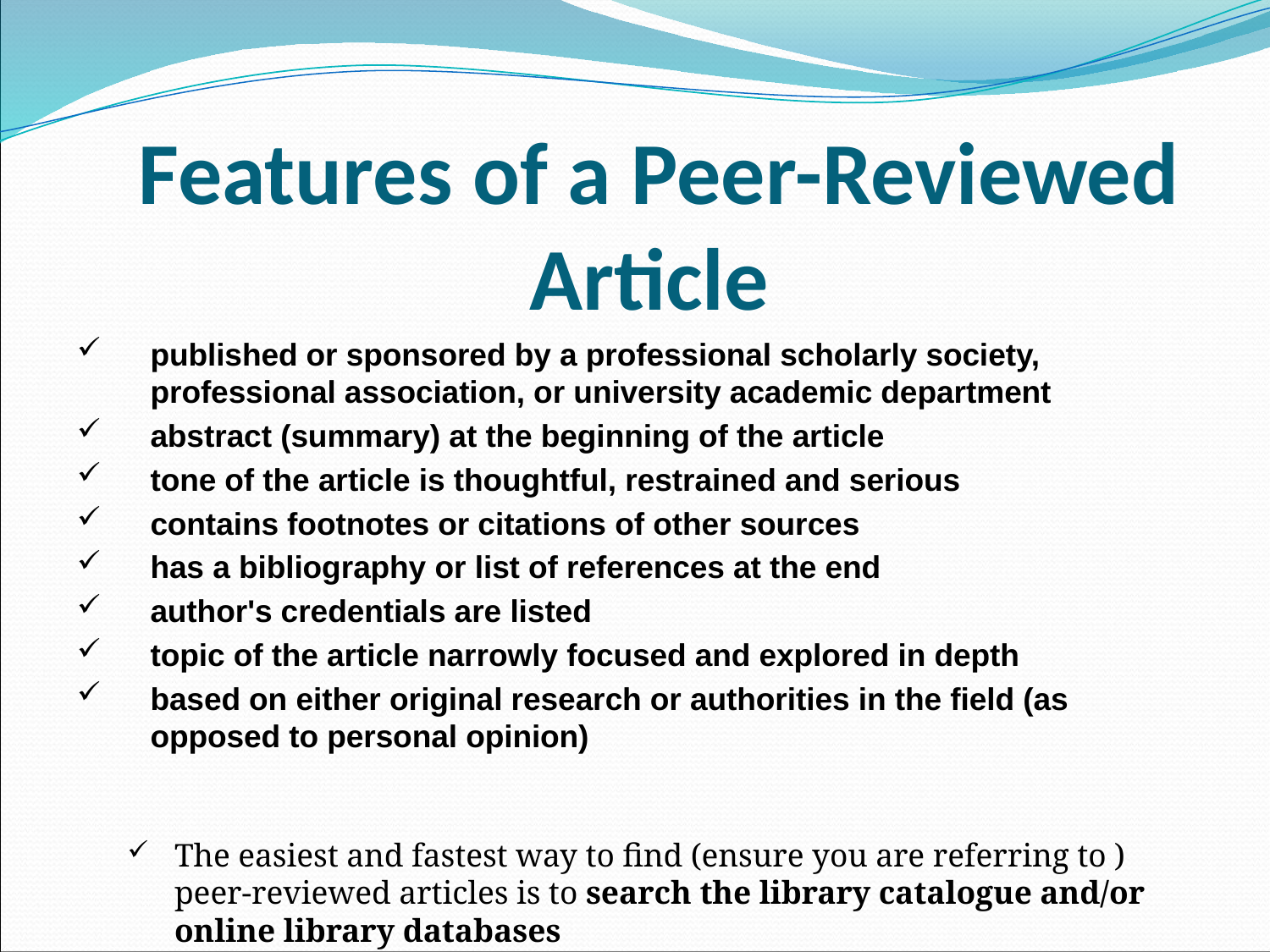

# Features of a Peer-Reviewed Article
published or sponsored by a professional scholarly society, professional association, or university academic department
abstract (summary) at the beginning of the article
tone of the article is thoughtful, restrained and serious
contains footnotes or citations of other sources
has a bibliography or list of references at the end
author's credentials are listed
topic of the article narrowly focused and explored in depth
based on either original research or authorities in the field (as opposed to personal opinion)

The easiest and fastest way to find (ensure you are referring to ) peer-reviewed articles is to search the library catalogue and/or online library databases